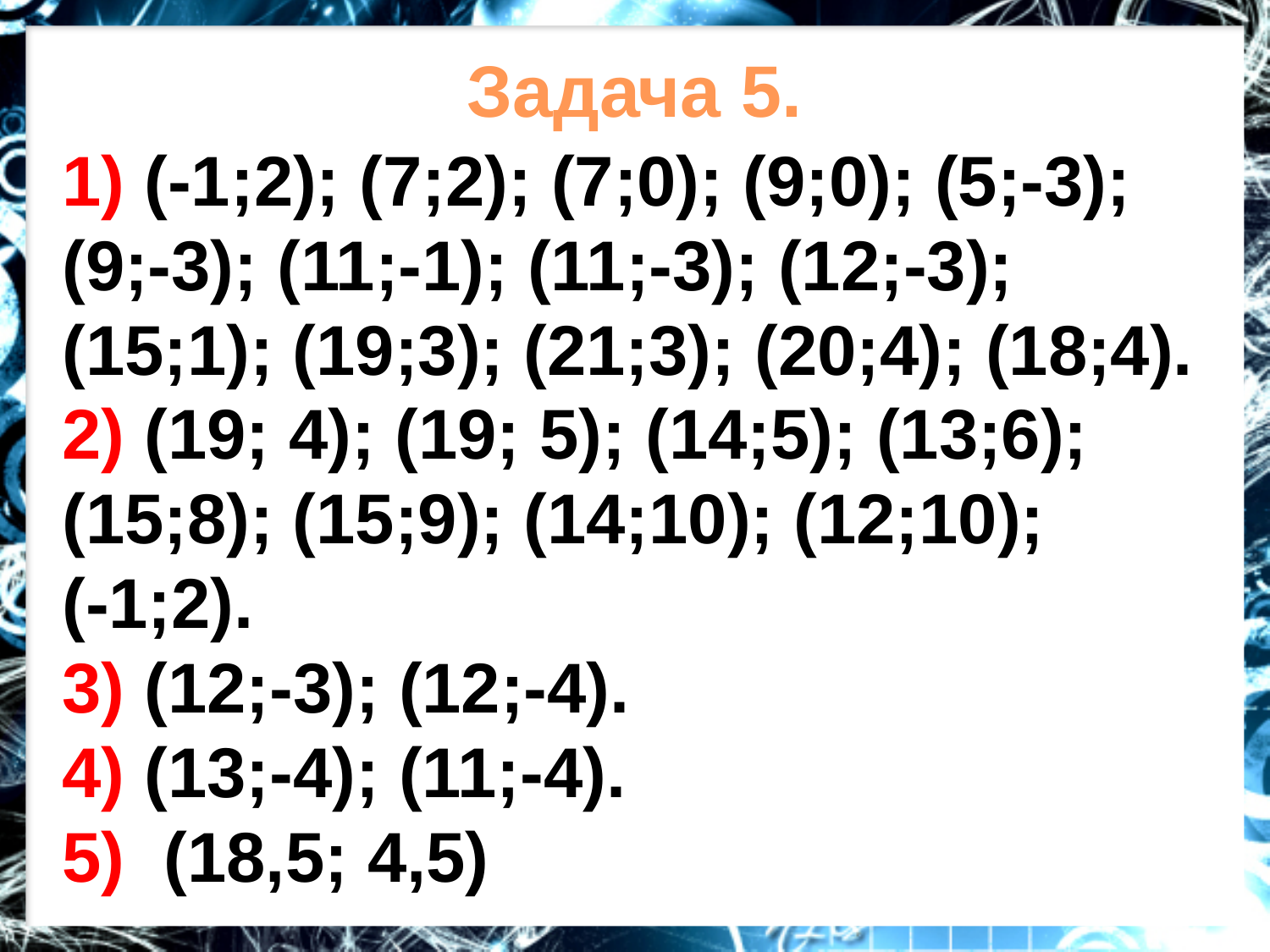

# Задача 5.
1) (-1;2); (7;2); (7;0); (9;0); (5;-3);
(9;-3); (11;-1); (11;-3); (12;-3); (15;1); (19;3); (21;3); (20;4); (18;4).
2) (19; 4); (19; 5); (14;5); (13;6);
(15;8); (15;9); (14;10); (12;10);
(-1;2).
3) (12;-3); (12;-4).
4) (13;-4); (11;-4).
5)  (18,5; 4,5)